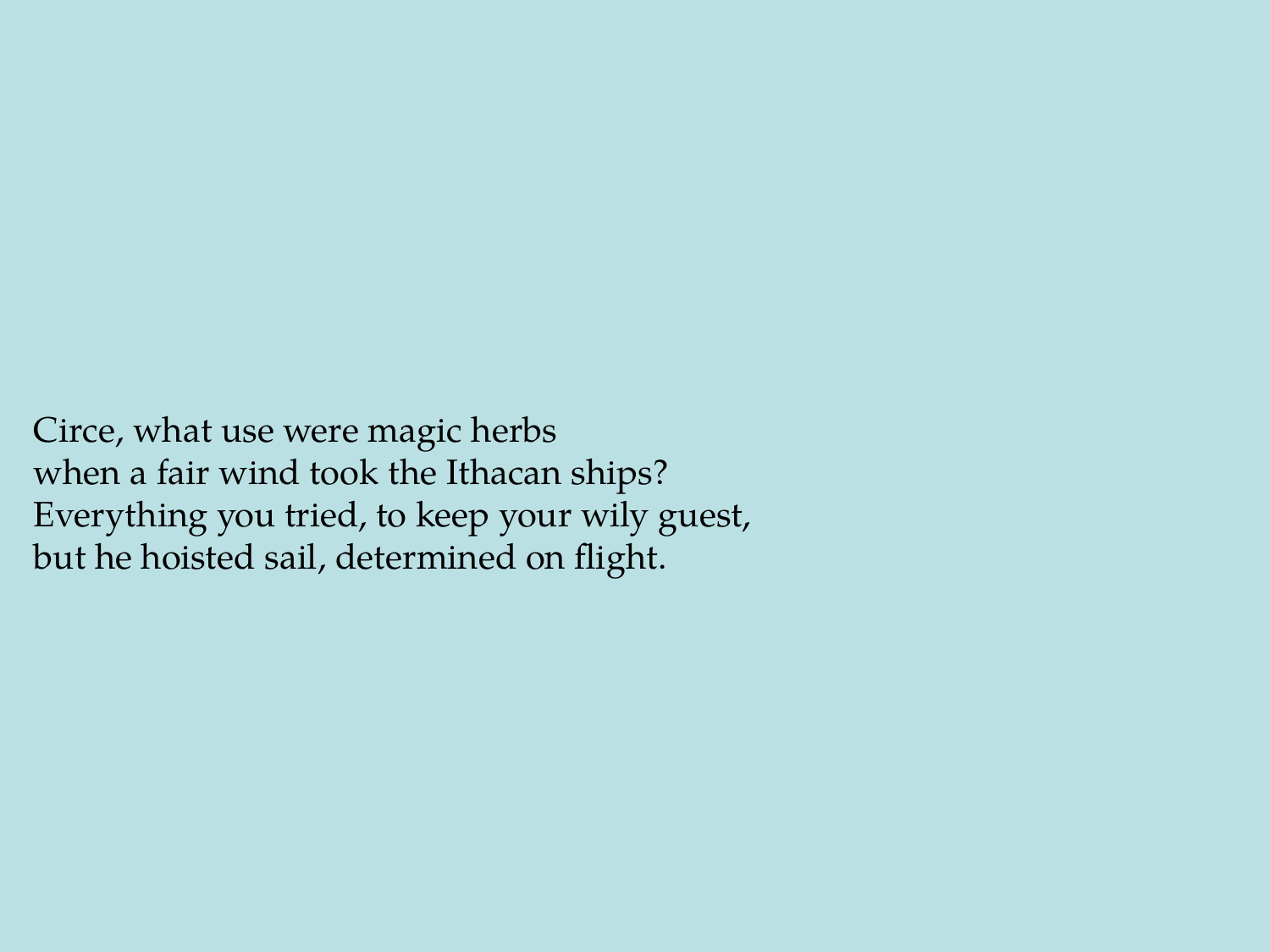

# Circe, what use were magic herbs when a fair wind took the Ithacan ships? Everything you tried, to keep your wily guest, but he hoisted sail, determined on flight.